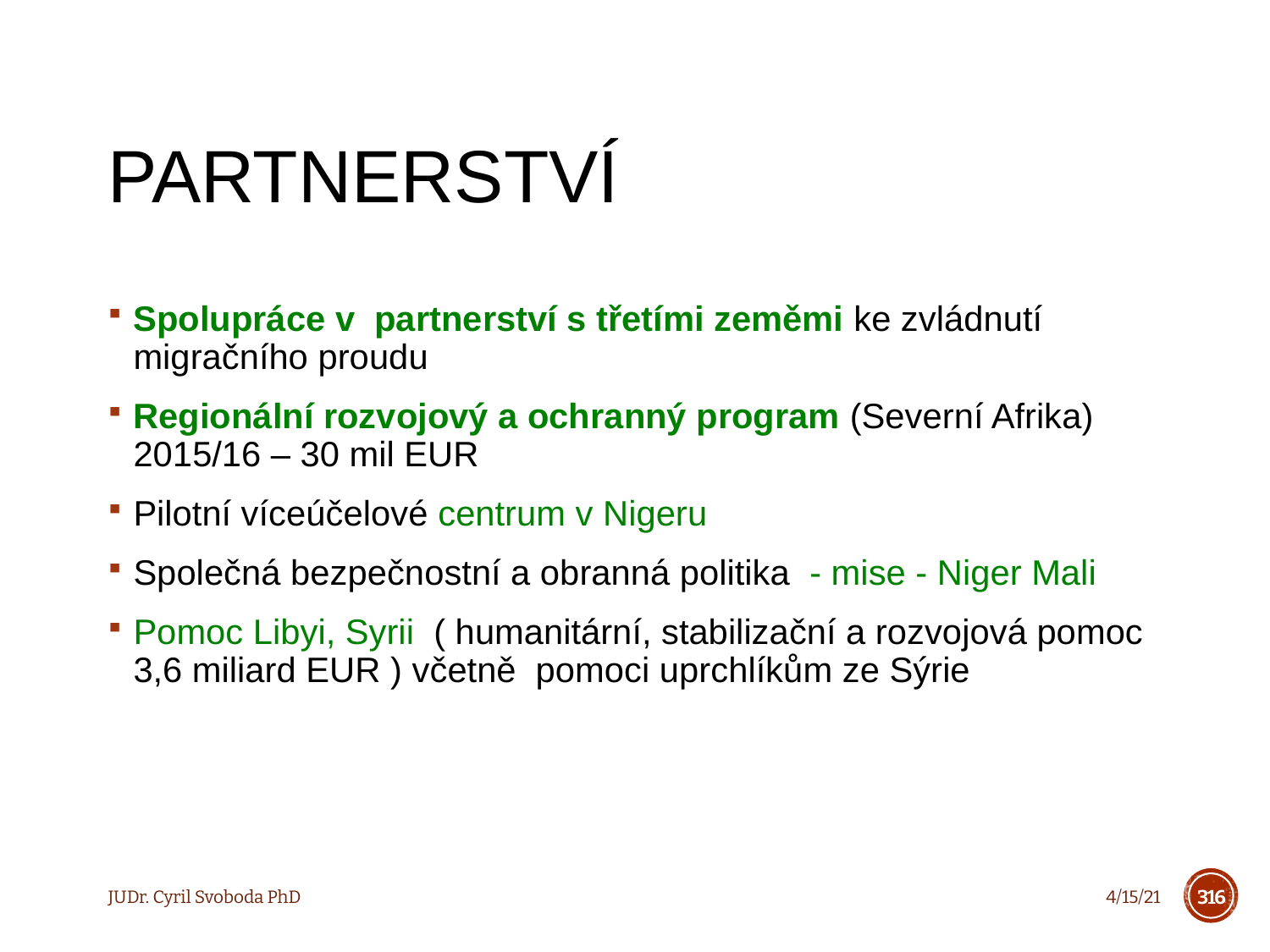

# Partnerství
Spolupráce v  partnerství s třetími zeměmi ke zvládnutí migračního proudu
Regionální rozvojový a ochranný program (Severní Afrika)  2015/16 – 30 mil EUR
Pilotní víceúčelové centrum v Nigeru
Společná bezpečnostní a obranná politika  - mise - Niger Mali
Pomoc Libyi, Syrii  ( humanitární, stabilizační a rozvojová pomoc 3,6 miliard EUR ) včetně  pomoci uprchlíkům ze Sýrie
JUDr. Cyril Svoboda PhD
4/15/21
316